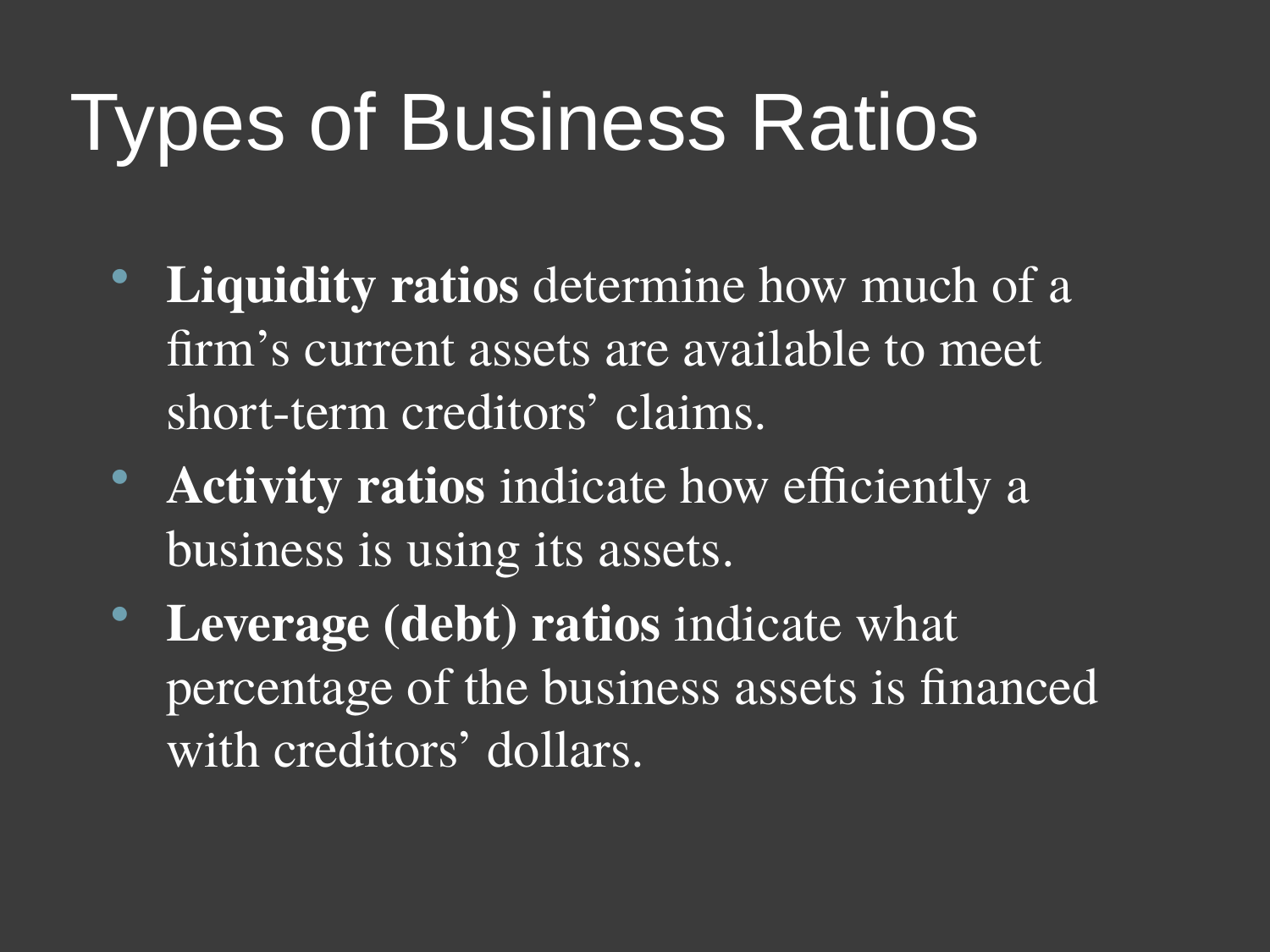

# Types of Business Ratios
Liquidity ratios determine how much of a firm’s current assets are available to meet short-term creditors’ claims.
Activity ratios indicate how efficiently a business is using its assets.
Leverage (debt) ratios indicate what percentage of the business assets is financed with creditors’ dollars.